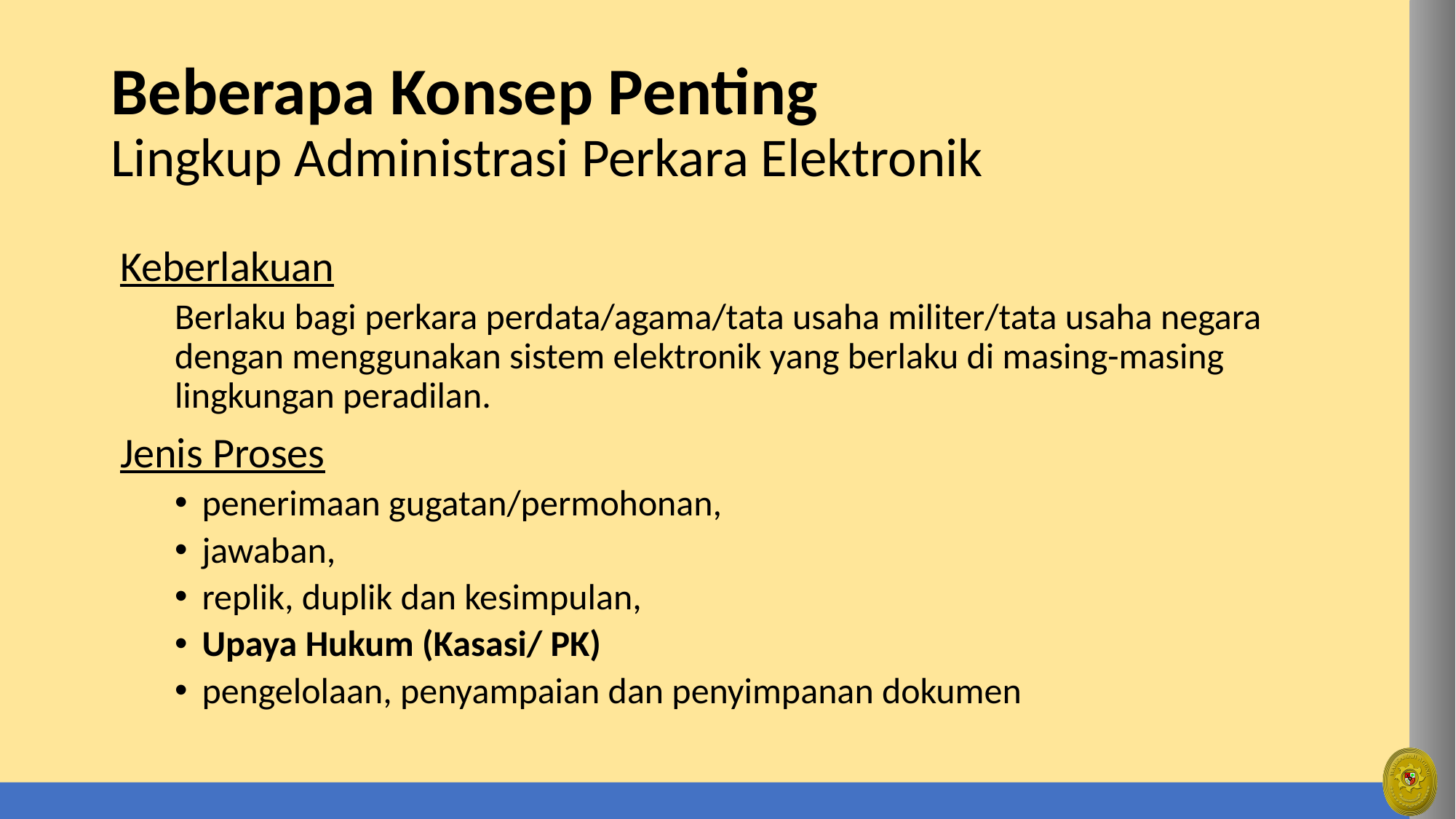

# Beberapa Konsep Penting Lingkup Administrasi Perkara Elektronik
Keberlakuan
Berlaku bagi perkara perdata/agama/tata usaha militer/tata usaha negara dengan menggunakan sistem elektronik yang berlaku di masing-masing lingkungan peradilan.
Jenis Proses
penerimaan gugatan/permohonan,
jawaban,
replik, duplik dan kesimpulan,
Upaya Hukum (Kasasi/ PK)
pengelolaan, penyampaian dan penyimpanan dokumen